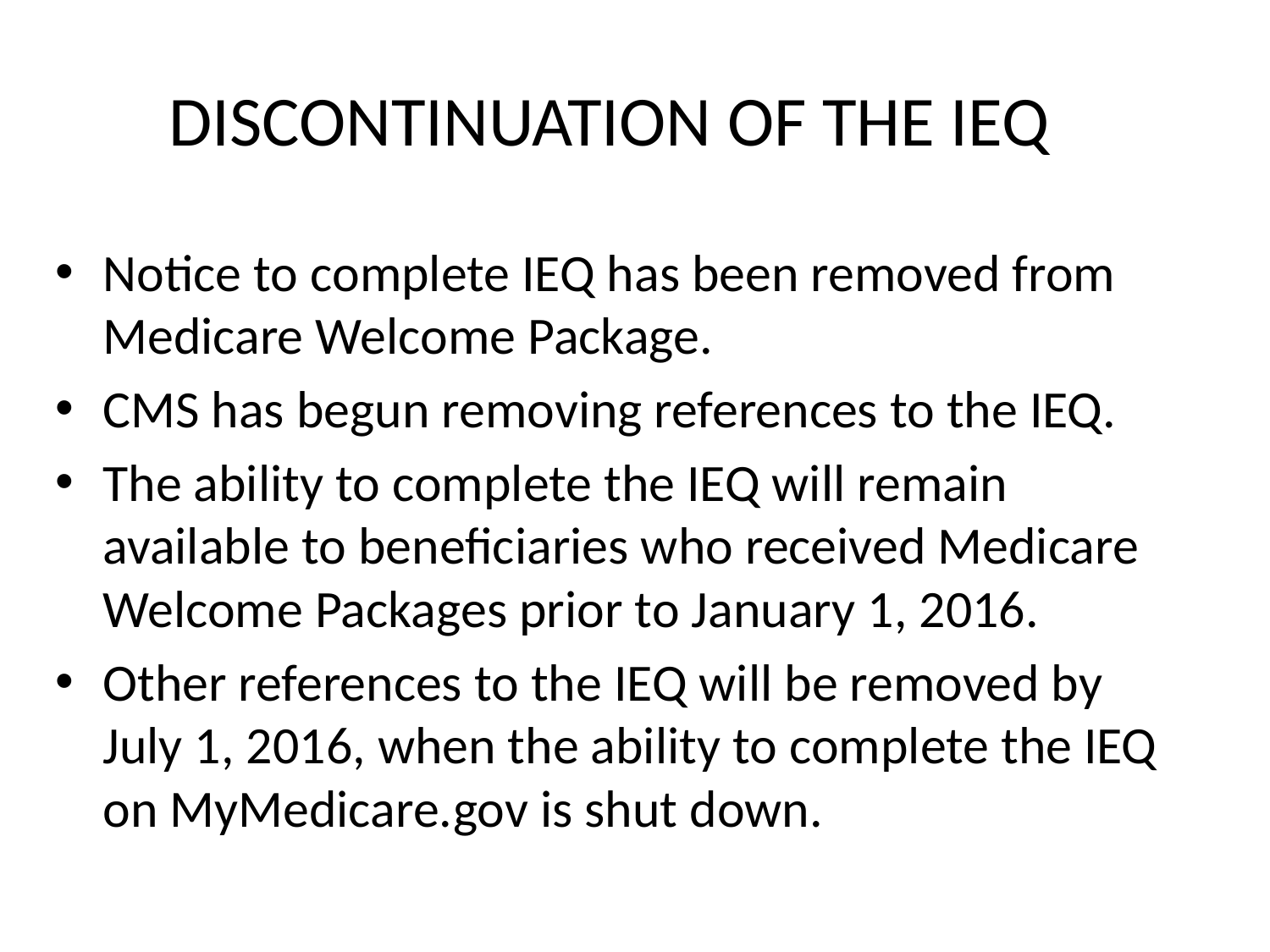

# DISCONTINUATION OF THE IEQ 8
Notice to complete IEQ has been removed from Medicare Welcome Package.
CMS has begun removing references to the IEQ.
The ability to complete the IEQ will remain available to beneficiaries who received Medicare Welcome Packages prior to January 1, 2016.
Other references to the IEQ will be removed by July 1, 2016, when the ability to complete the IEQ on MyMedicare.gov is shut down.